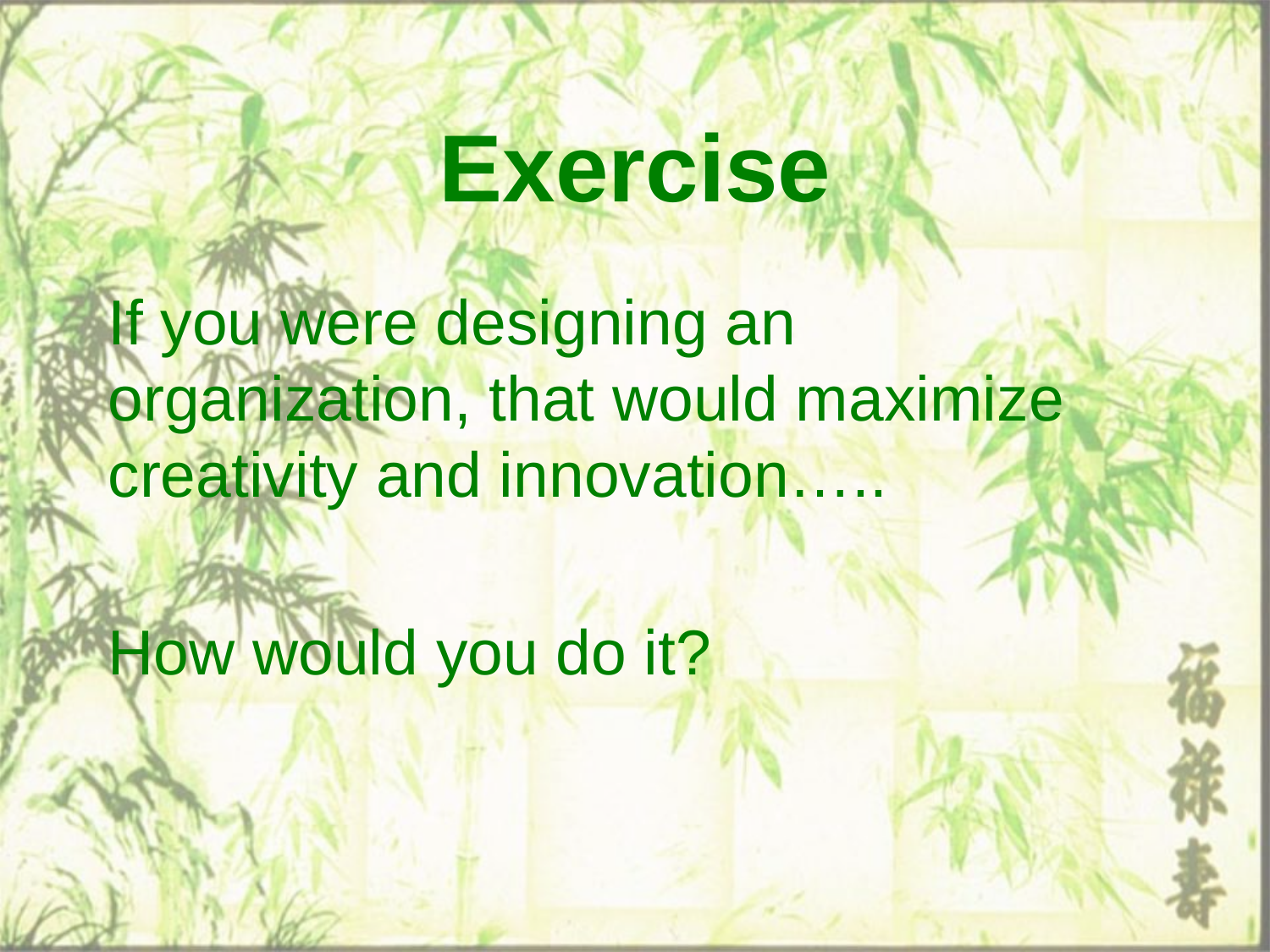

# Exercise
If you were designing an organization, that would maximize creativity and innovation…..

How would you do it?